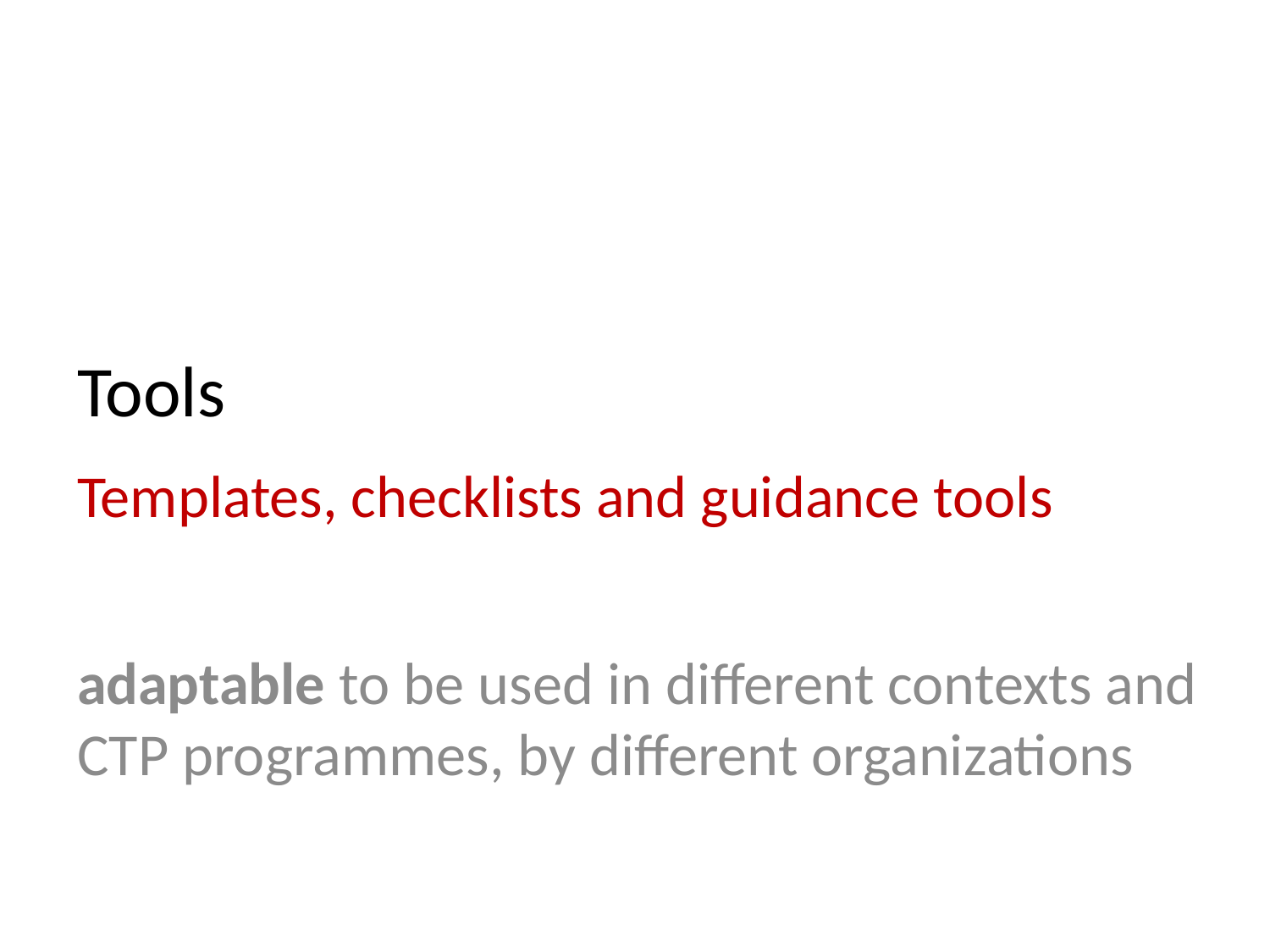

Tools
Templates, checklists and guidance tools

adaptable to be used in different contexts and CTP programmes, by different organizations